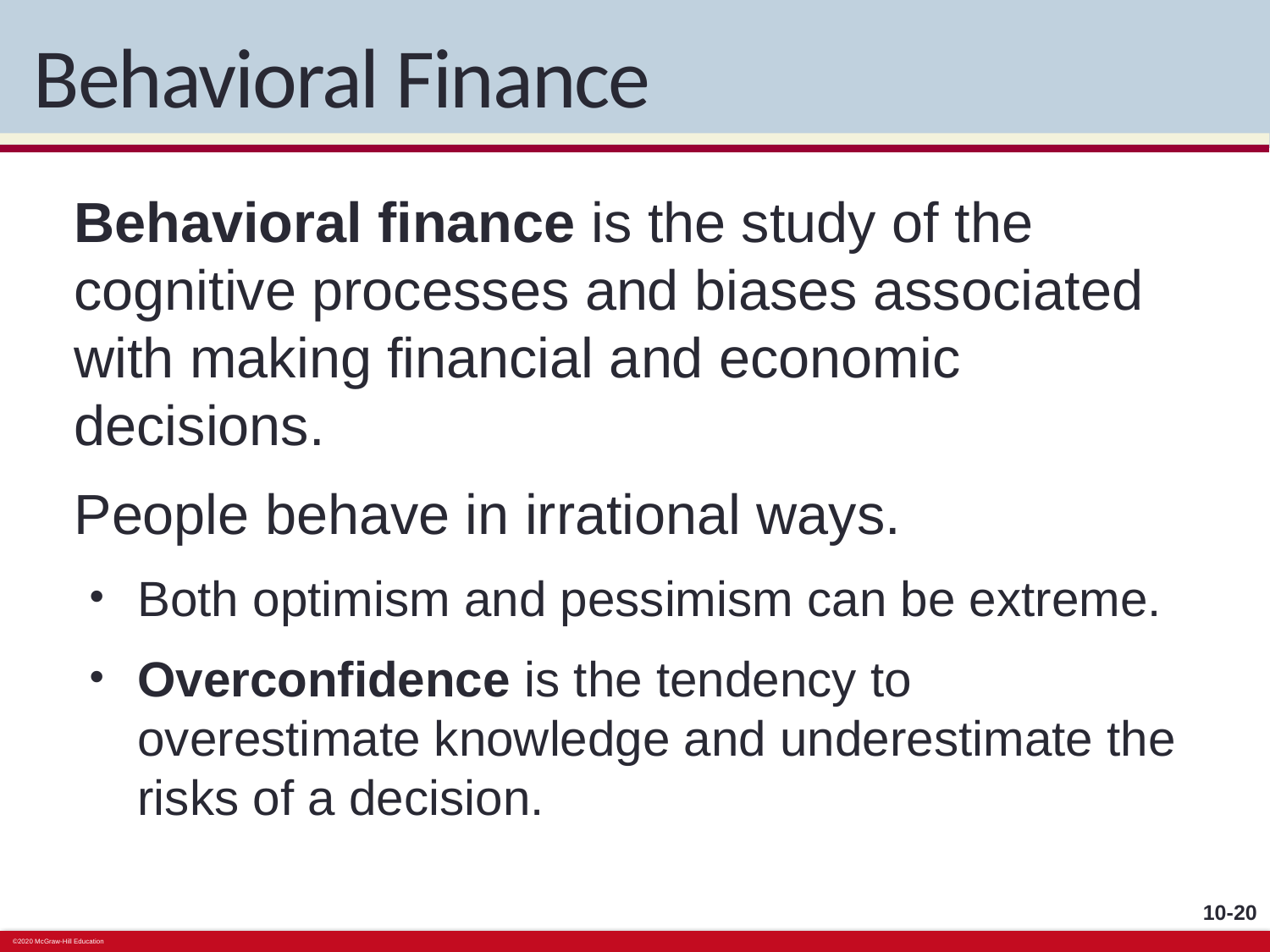

# Behavioral Finance
Behavioral finance is the study of the cognitive processes and biases associated with making financial and economic decisions.
People behave in irrational ways.
Both optimism and pessimism can be extreme.
Overconfidence is the tendency to overestimate knowledge and underestimate the risks of a decision.